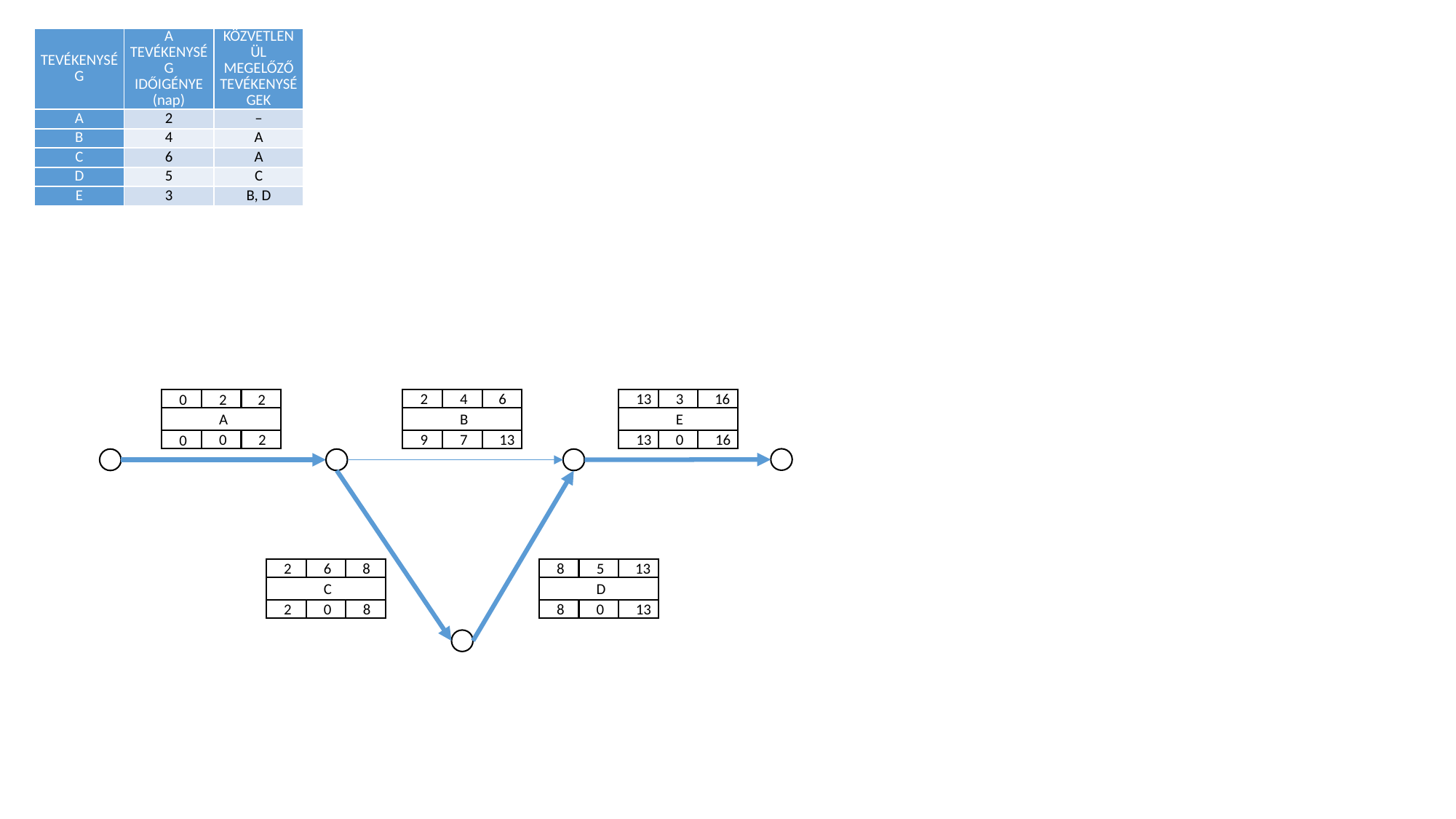

| TEVÉKENYSÉG | A TEVÉKENYSÉG IDŐIGÉNYE (nap) | KÖZVETLENÜL MEGELŐZŐ TEVÉKENYSÉGEK |
| --- | --- | --- |
| A | 2 | – |
| B | 4 | A |
| C | 6 | A |
| D | 5 | C |
| E | 3 | B, D |
13
3
16

E
0
16
13
2
4
6

B
7
13
9
0
2
2

A
0
2
0

2
6
8

C
0
8
2
8
5
13

D
0
13
8